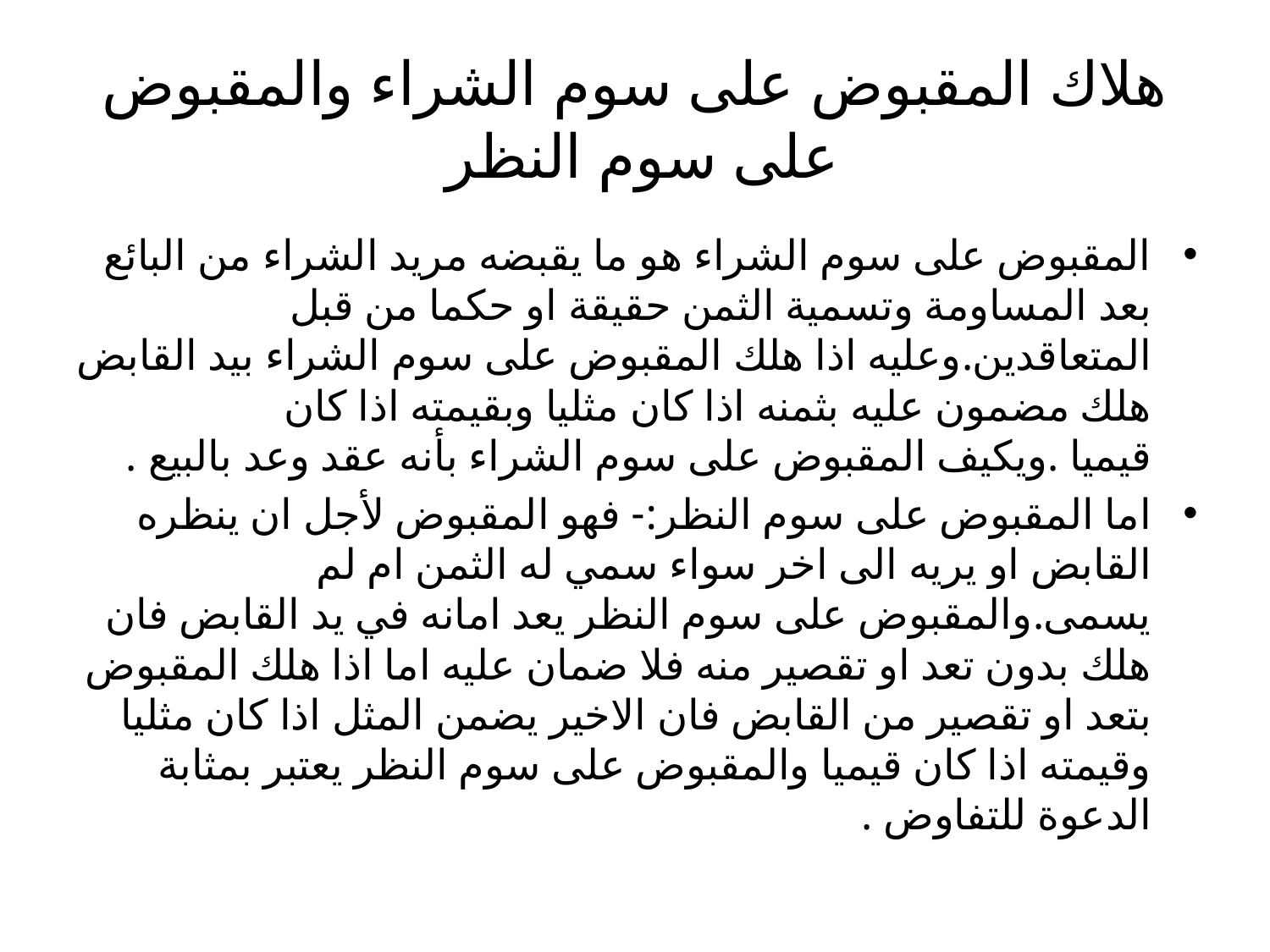

# هلاك المقبوض على سوم الشراء والمقبوض على سوم النظر
المقبوض على سوم الشراء هو ما يقبضه مريد الشراء من البائع بعد المساومة وتسمية الثمن حقيقة او حكما من قبل المتعاقدين.وعليه اذا هلك المقبوض على سوم الشراء بيد القابض هلك مضمون عليه بثمنه اذا كان مثليا وبقيمته اذا كان قيميا .ويكيف المقبوض على سوم الشراء بأنه عقد وعد بالبيع .
اما المقبوض على سوم النظر:- فهو المقبوض لأجل ان ينظره القابض او يريه الى اخر سواء سمي له الثمن ام لم يسمى.والمقبوض على سوم النظر يعد امانه في يد القابض فان هلك بدون تعد او تقصير منه فلا ضمان عليه اما اذا هلك المقبوض بتعد او تقصير من القابض فان الاخير يضمن المثل اذا كان مثليا وقيمته اذا كان قيميا والمقبوض على سوم النظر يعتبر بمثابة الدعوة للتفاوض .